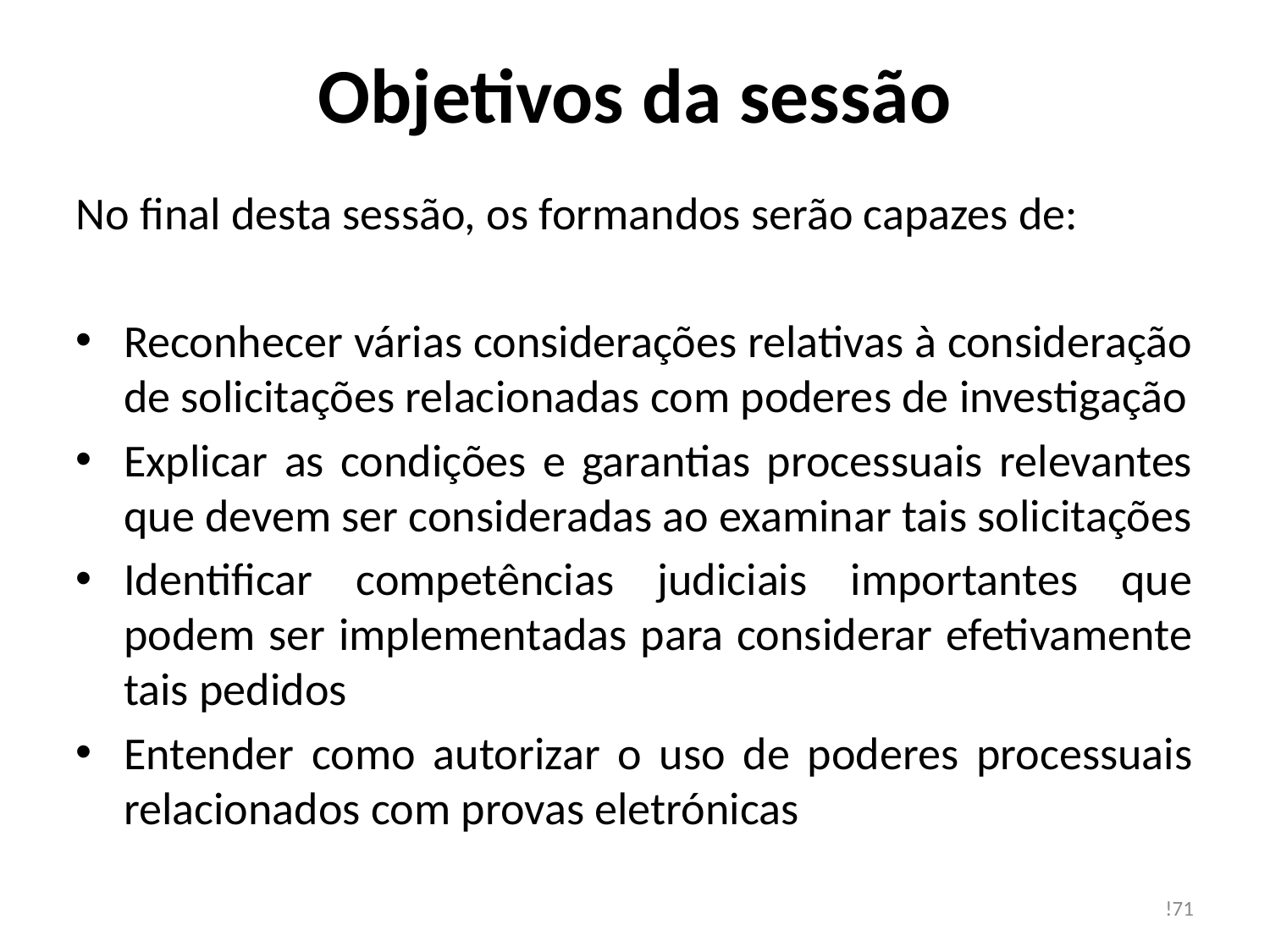

Objetivos da sessão
No final desta sessão, os formandos serão capazes de:

Reconhecer várias considerações relativas à consideração de solicitações relacionadas com poderes de investigação
Explicar as condições e garantias processuais relevantes que devem ser consideradas ao examinar tais solicitações
Identificar competências judiciais importantes que podem ser implementadas para considerar efetivamente tais pedidos
Entender como autorizar o uso de poderes processuais relacionados com provas eletrónicas

!71